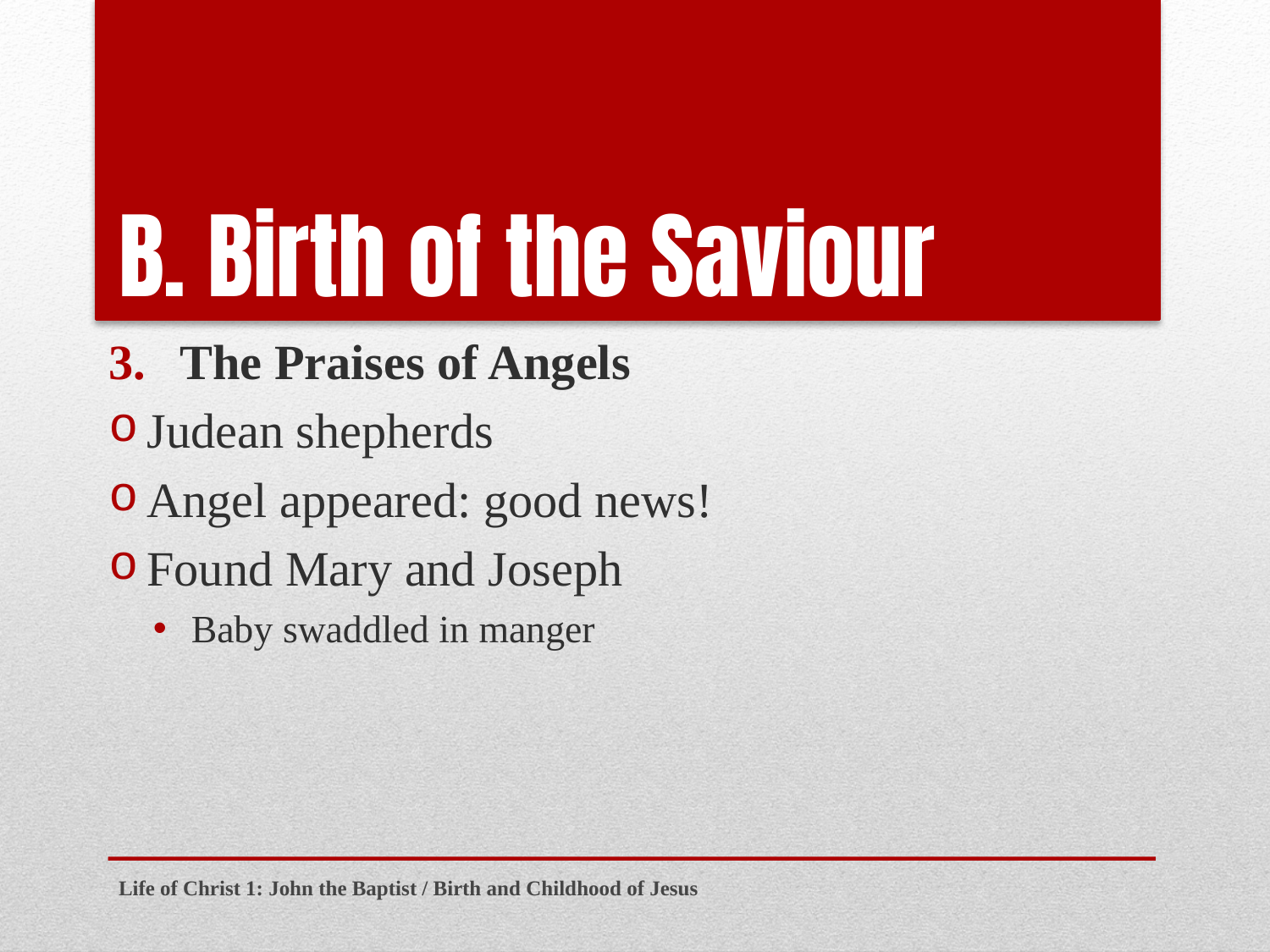

# B. Birth of the Saviour
The Praises of Angels
Judean shepherds
Angel appeared: good news!
Found Mary and Joseph
Baby swaddled in manger

Life of Christ 1: John the Baptist / Birth and Childhood of Jesus